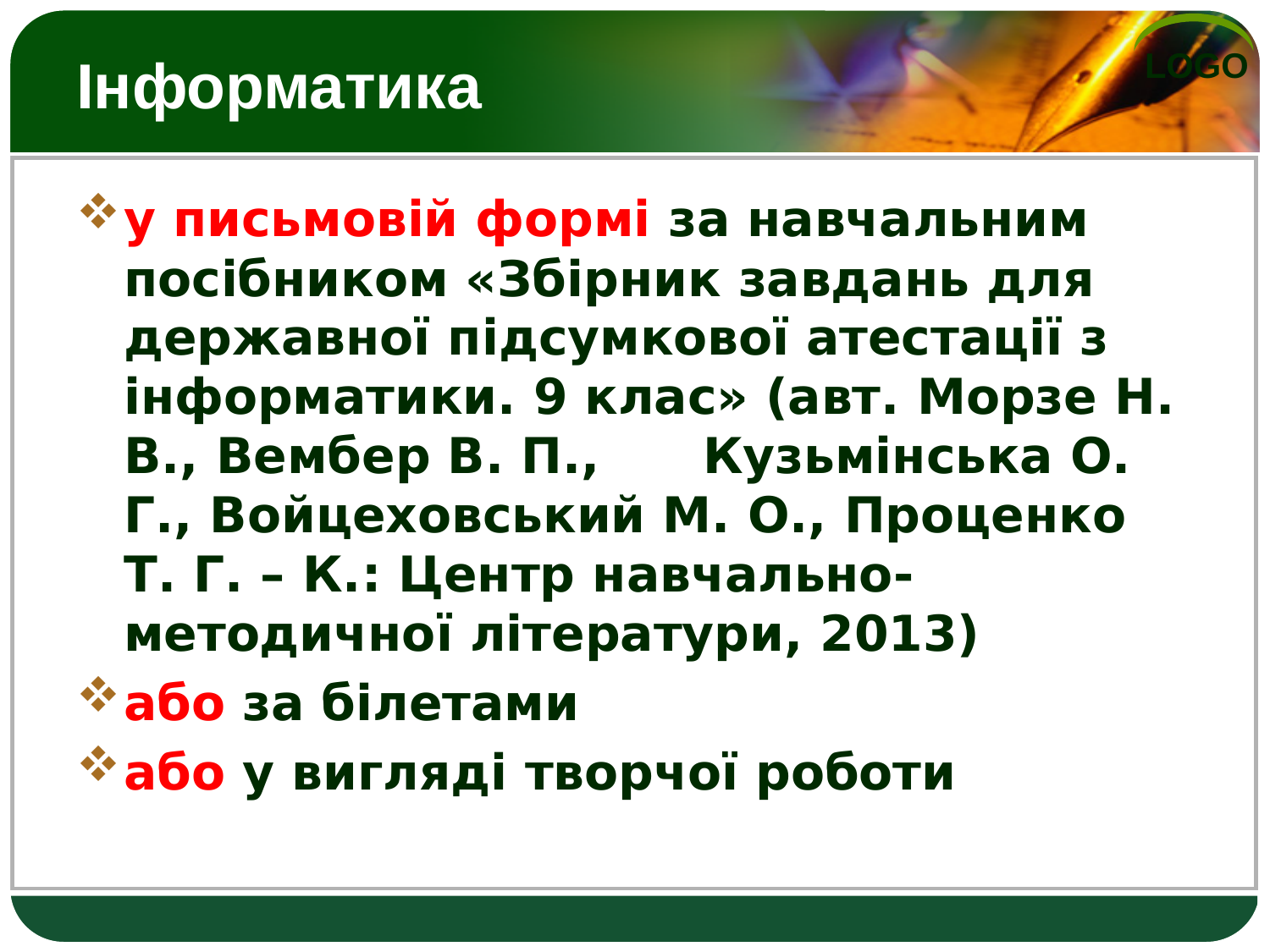

# Інформатика
у письмовій формі за навчальним посібником «Збірник завдань для державної підсумкової атестації з інформатики. 9 клас» (авт. Морзе Н. В., Вембер В. П.,      Кузьмінська О. Г., Войцеховський М. О., Проценко Т. Г. – К.: Центр навчально-методичної літератури, 2013)
або за білетами
або у вигляді творчої роботи